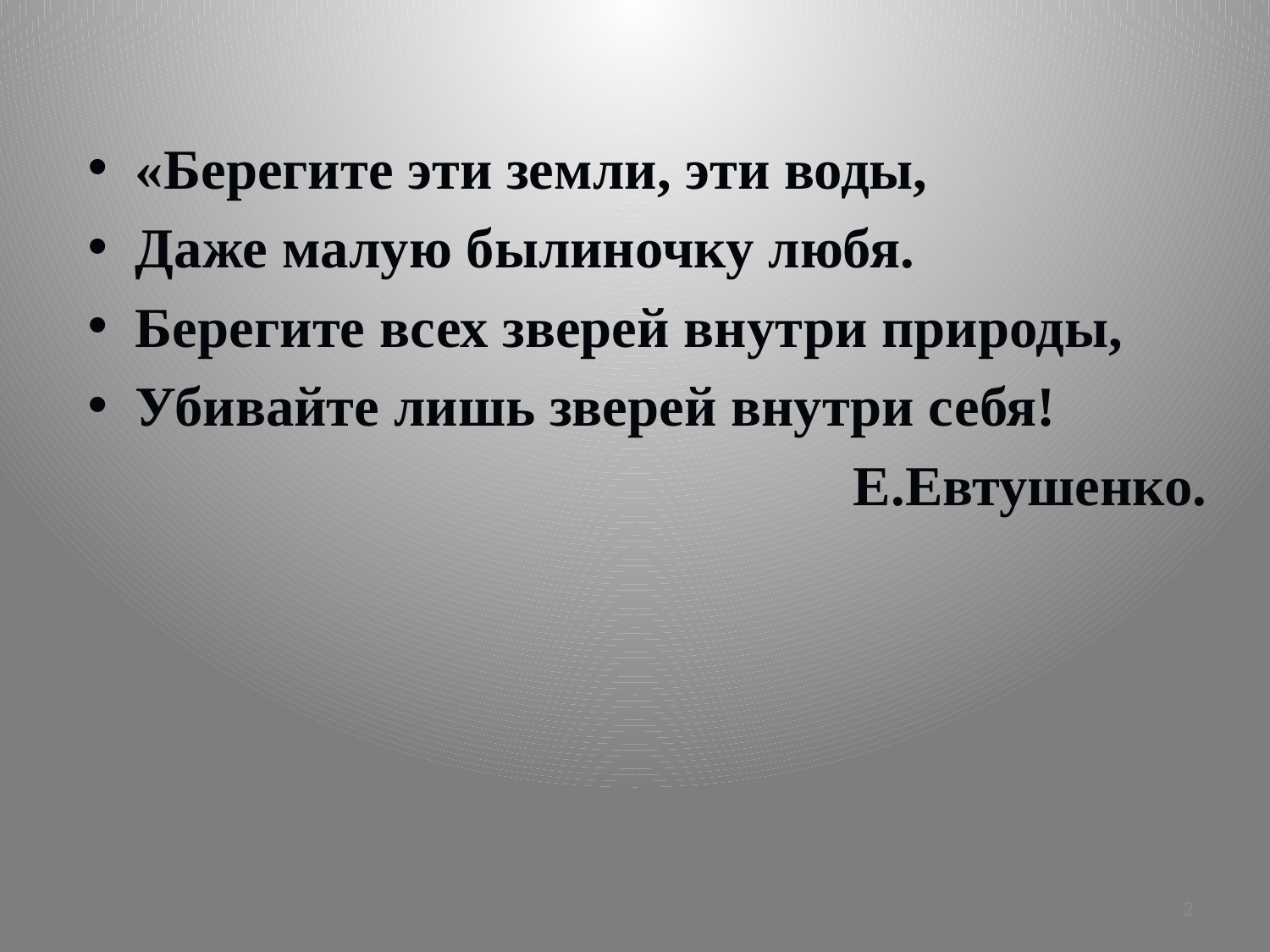

«Берегите эти земли, эти воды,
Даже малую былиночку любя.
Берегите всех зверей внутри природы,
Убивайте лишь зверей внутри себя!
                                                      Е.Евтушенко.

2